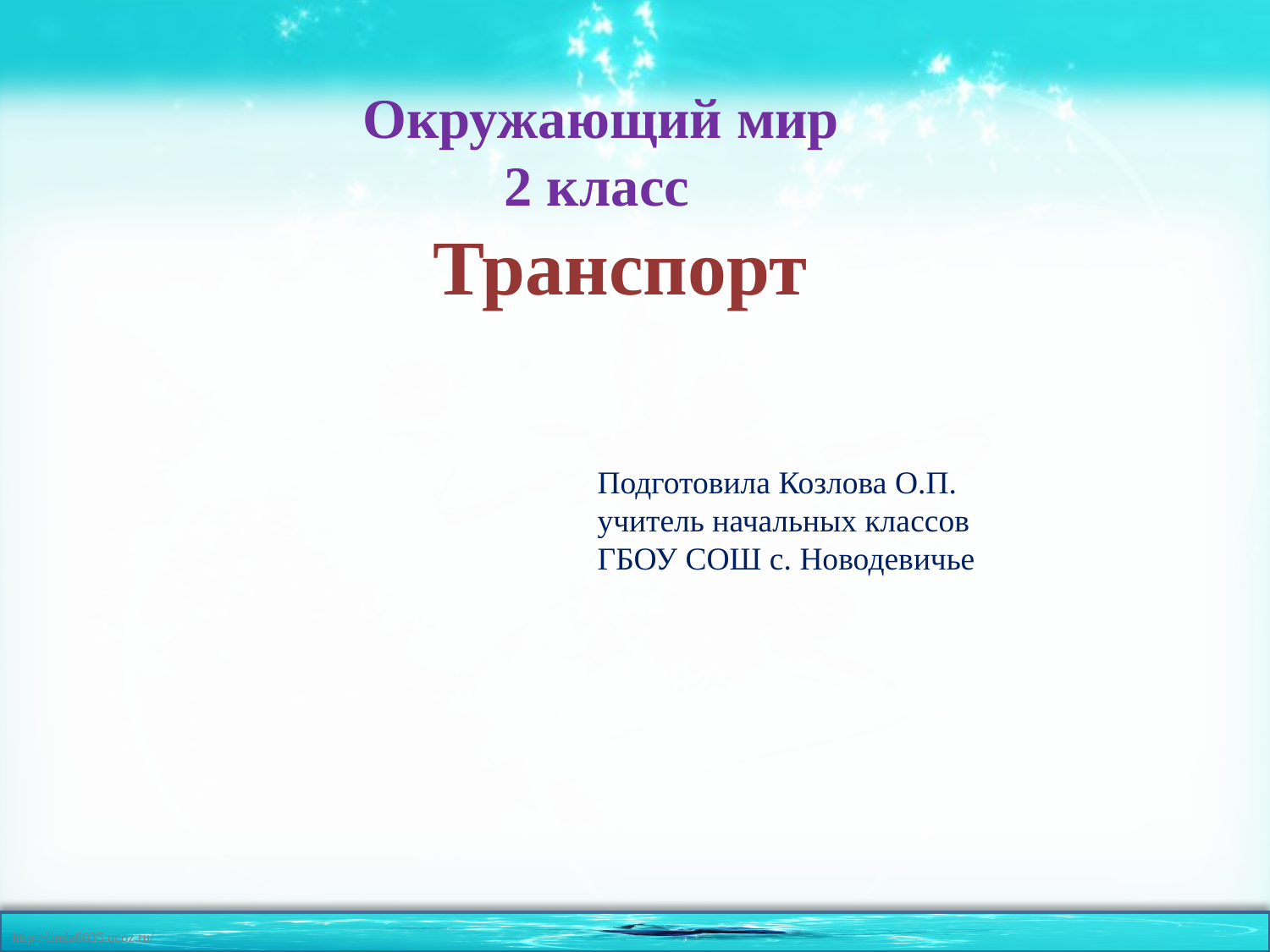

Окружающий мир
                2 класс
           Транспорт
Подготовила Козлова О.П.
учитель начальных классов
ГБОУ СОШ с. Новодевичье